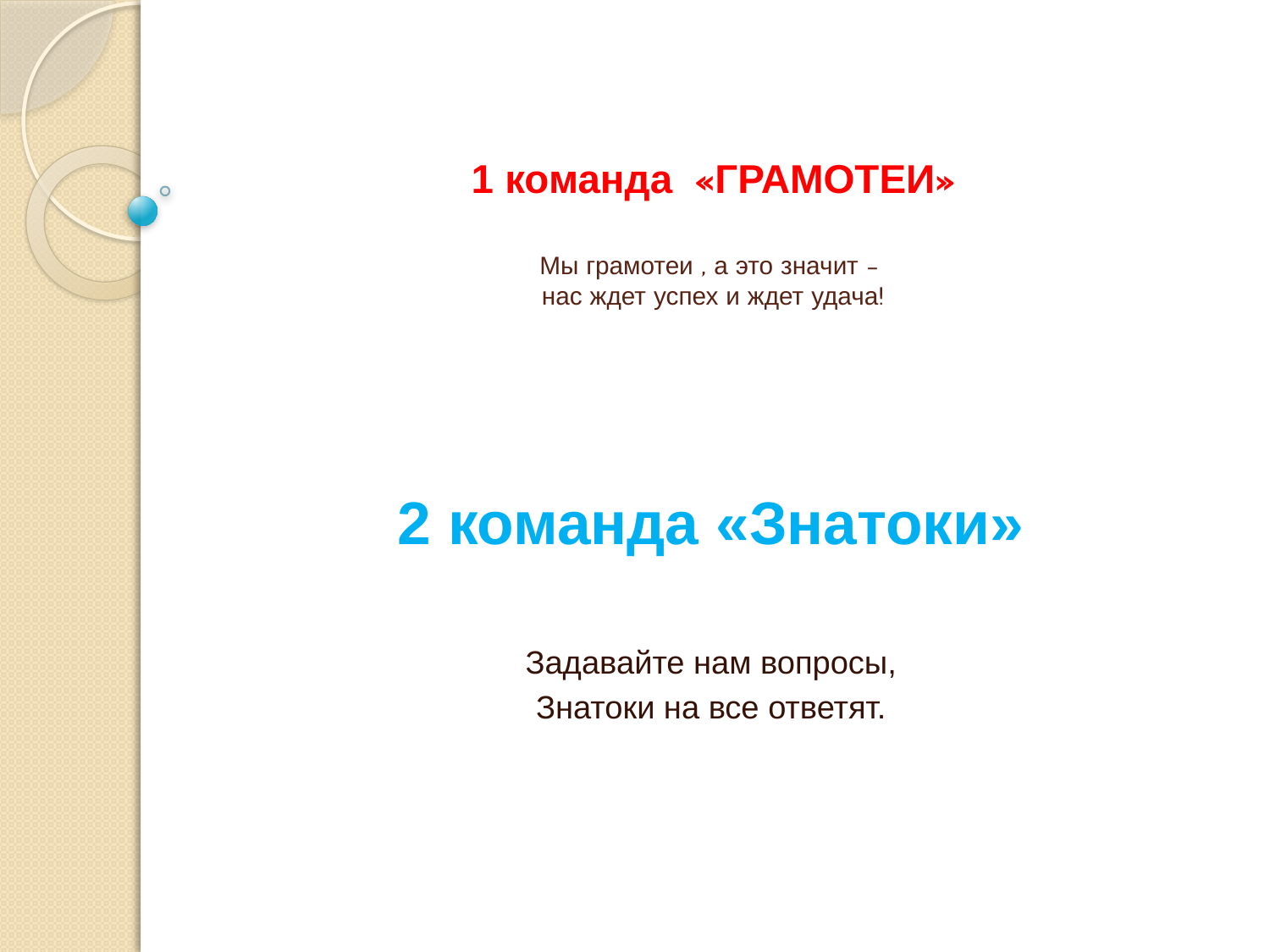

# 1 команда  «ГРАМОТЕИ» Мы грамотеи , а это значит – нас ждет успех и ждет удача!

2 команда «Знатоки»

Задавайте нам вопросы,
Знатоки на все ответят.